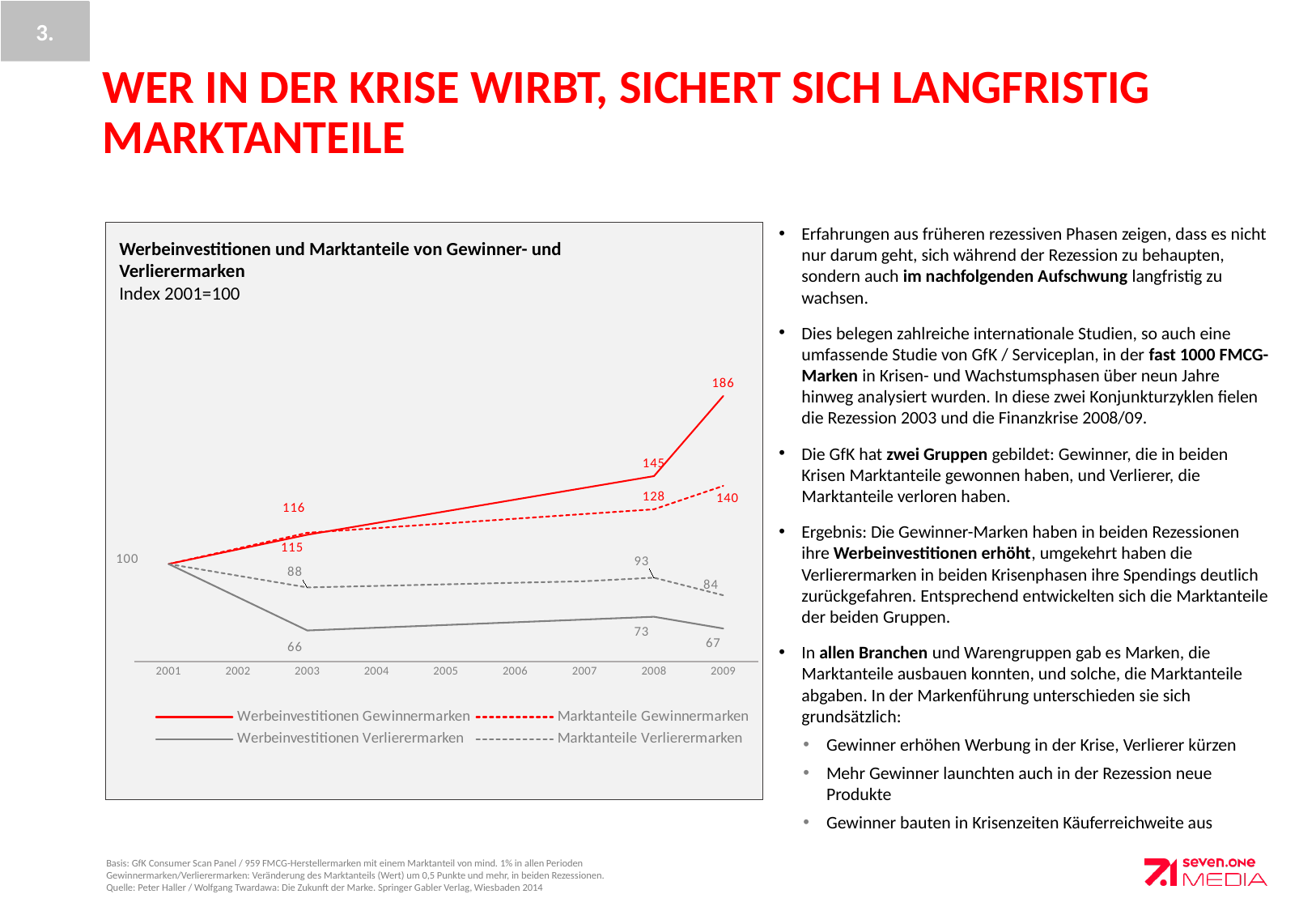

3.
# WER IN DER KRISE WIRBT, SICHERT SICH LANGFRISTIG MARKTANTEILE

Erfahrungen aus früheren rezessiven Phasen zeigen, dass es nicht nur darum geht, sich während der Rezession zu behaupten, sondern auch im nachfolgenden Aufschwung langfristig zu wachsen.
Dies belegen zahlreiche internationale Studien, so auch eine umfassende Studie von GfK / Serviceplan, in der fast 1000 FMCG-Marken in Krisen- und Wachstumsphasen über neun Jahre hinweg analysiert wurden. In diese zwei Konjunkturzyklen fielen die Rezession 2003 und die Finanzkrise 2008/09.
Die GfK hat zwei Gruppen gebildet: Gewinner, die in beiden Krisen Marktanteile gewonnen haben, und Verlierer, die Marktanteile verloren haben.
Ergebnis: Die Gewinner-Marken haben in beiden Rezessionen ihre Werbeinvestitionen erhöht, umgekehrt haben die Verlierermarken in beiden Krisenphasen ihre Spendings deutlich zurückgefahren. Entsprechend entwickelten sich die Marktanteile der beiden Gruppen.
In allen Branchen und Warengruppen gab es Marken, die Marktanteile ausbauen konnten, und solche, die Marktanteile abgaben. In der Markenführung unterschieden sie sich grundsätzlich:
Gewinner erhöhen Werbung in der Krise, Verlierer kürzen
Mehr Gewinner launchten auch in der Rezession neue Produkte
Gewinner bauten in Krisenzeiten Käuferreichweite aus
Werbeinvestitionen und Marktanteile von Gewinner- und Verlierermarken
Index 2001=100

### Chart

| Category | Werbeinvestitionen Gewinnermarken | Marktanteile Gewinnermarken | Werbeinvestitionen Verlierermarken | Marktanteile Verlierermarken |
|---|---|---|---|---|
| 2001 | 100.0 | 100.0 | 100.0 | 100.0 |
| 2002 | 107.5 | 108.0 | 83.0 | 94.0 |
| 2003 | 115.0 | 116.0 | 66.0 | 88.0 |
| 2004 | 121.0 | 118.4 | 67.4 | 88.8 |
| 2005 | 127.0 | 120.80000000000001 | 68.80000000000001 | 89.6 |
| 2006 | 133.0 | 123.20000000000002 | 70.20000000000002 | 90.39999999999999 |
| 2007 | 139.0 | 125.60000000000002 | 71.60000000000002 | 91.19999999999999 |
| 2008 | 145.0 | 128.0 | 73.0 | 93.0 |
| 2009 | 186.0 | 140.0 | 67.0 | 84.0 |
Basis: GfK Consumer Scan Panel / 959 FMCG-Herstellermarken mit einem Marktanteil von mind. 1% in allen Perioden
Gewinnermarken/Verlierermarken: Veränderung des Marktanteils (Wert) um 0,5 Punkte und mehr, in beiden Rezessionen.
Quelle: Peter Haller / Wolfgang Twardawa: Die Zukunft der Marke. Springer Gabler Verlag, Wiesbaden 2014